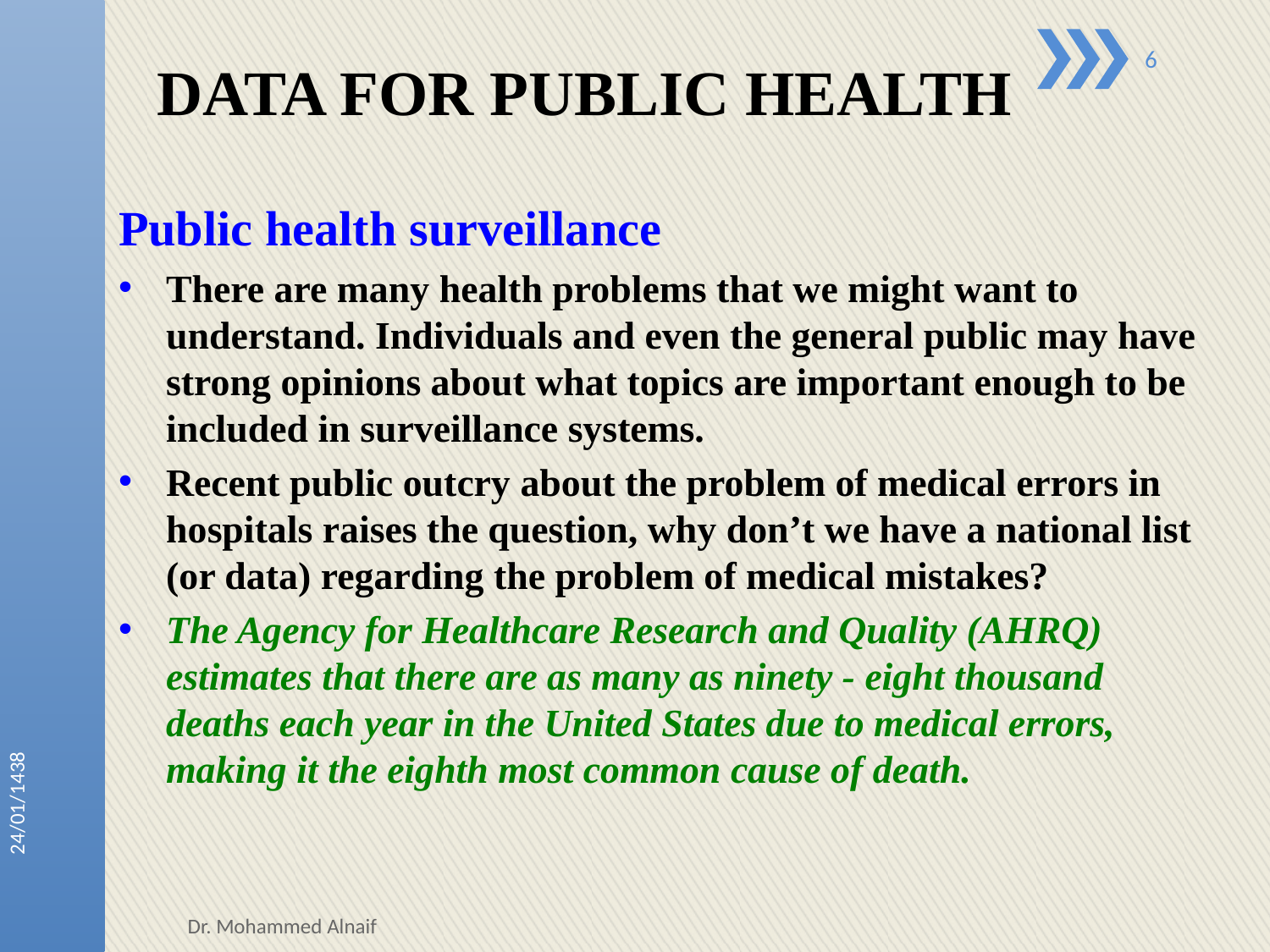

# DATA FOR PUBLIC HEALTH
6
Public health surveillance
There are many health problems that we might want to understand. Individuals and even the general public may have strong opinions about what topics are important enough to be included in surveillance systems.
Recent public outcry about the problem of medical errors in hospitals raises the question, why don’t we have a national list (or data) regarding the problem of medical mistakes?
The Agency for Healthcare Research and Quality (AHRQ) estimates that there are as many as ninety - eight thousand deaths each year in the United States due to medical errors, making it the eighth most common cause of death.
24/01/1438
Dr. Mohammed Alnaif